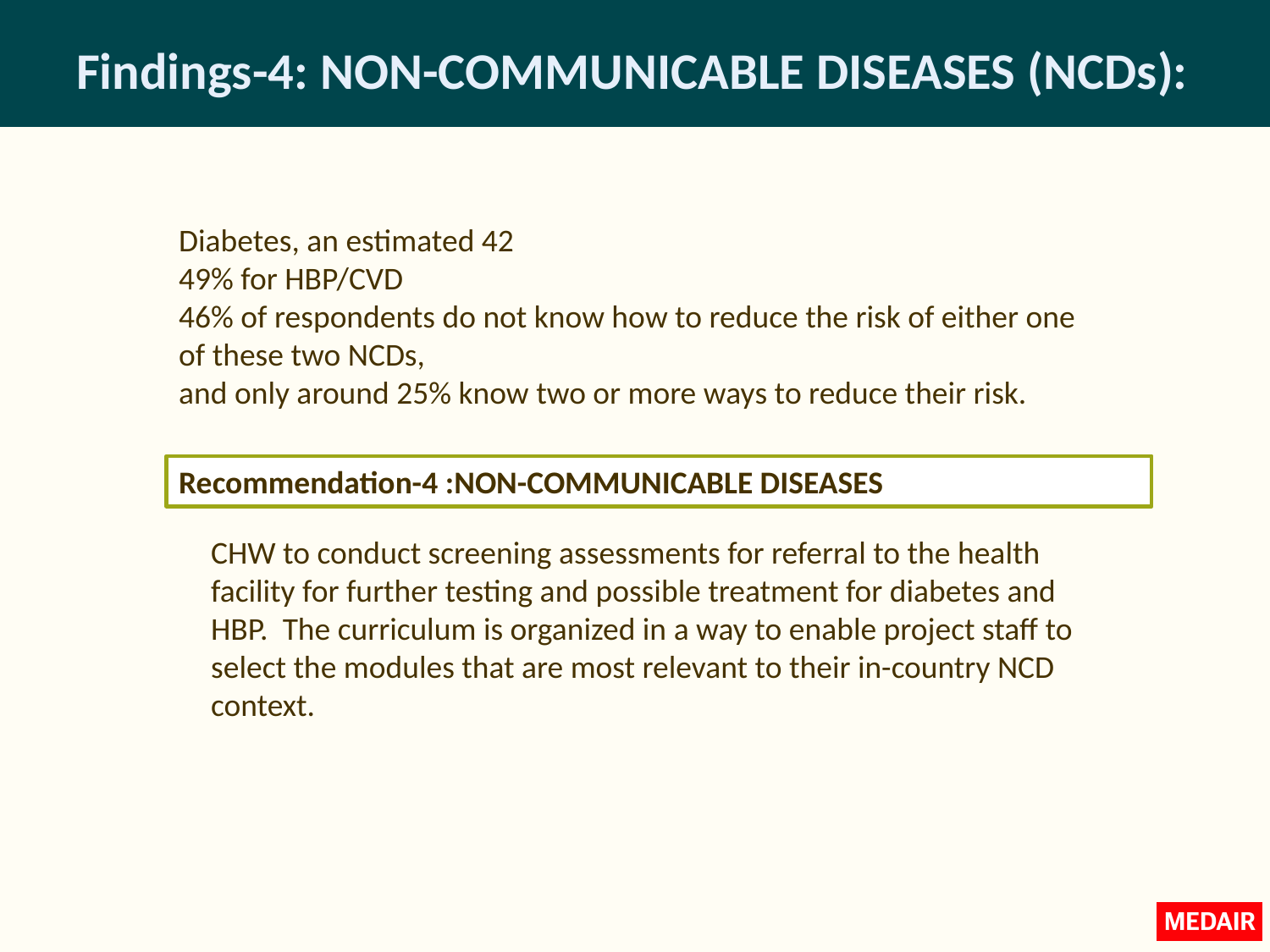

# Findings-4: NON-COMMUNICABLE DISEASES (NCDs):
Diabetes, an estimated 42
49% for HBP/CVD
46% of respondents do not know how to reduce the risk of either one of these two NCDs,
and only around 25% know two or more ways to reduce their risk.
Recommendation-4 :NON-COMMUNICABLE DISEASES
CHW to conduct screening assessments for referral to the health facility for further testing and possible treatment for diabetes and HBP.  The curriculum is organized in a way to enable project staff to select the modules that are most relevant to their in-country NCD context.